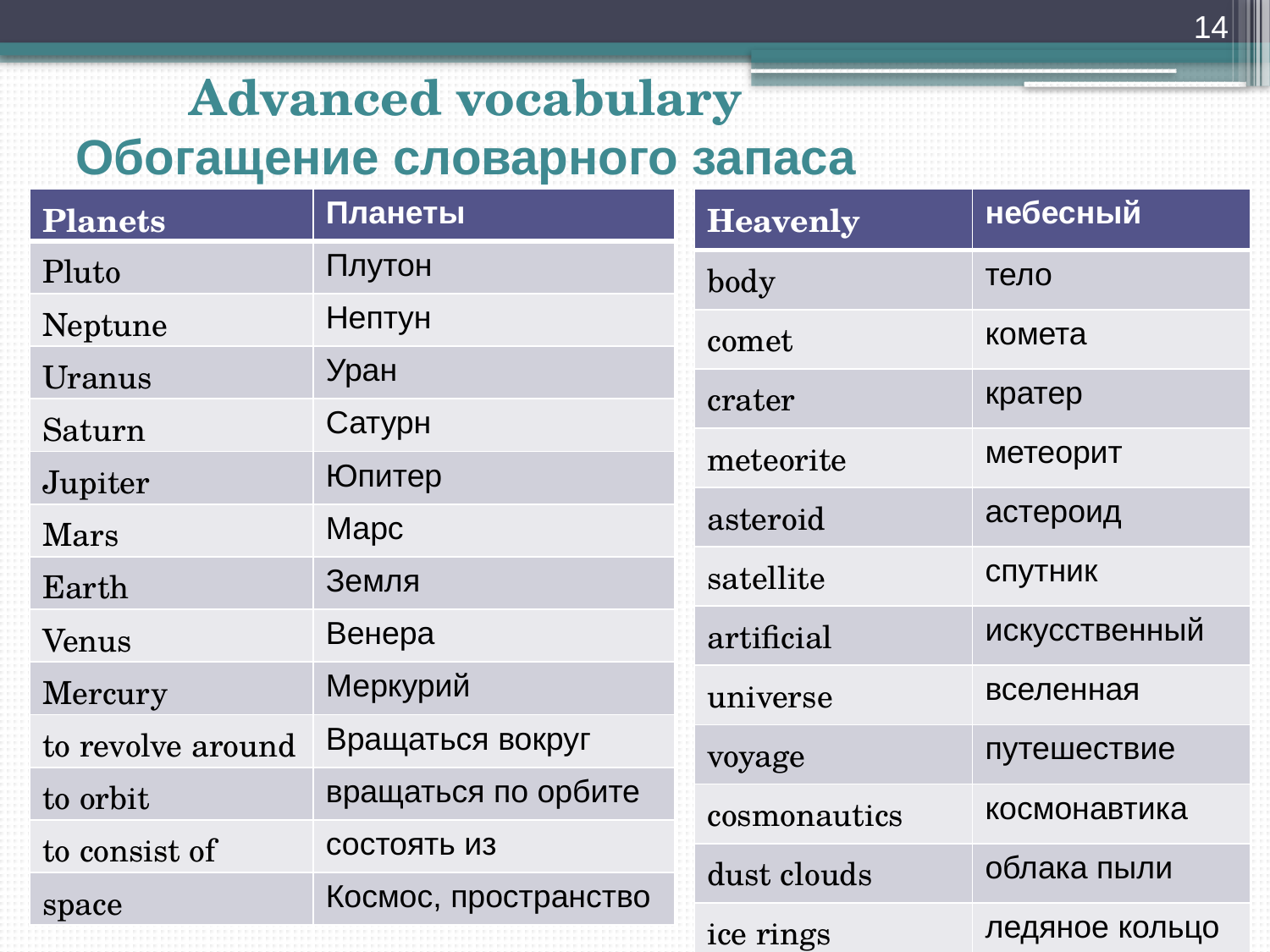

14
Advanced vocabulary
Обогащение словарного запаса
| Planets | Планеты |
| --- | --- |
| Pluto | Плутон |
| Neptune | Нептун |
| Uranus | Уран |
| Saturn | Сатурн |
| Jupiter | Юпитер |
| Mars | Марс |
| Earth | Земля |
| Venus | Венера |
| Mercury | Меркурий |
| to revolve around | Вращаться вокруг |
| to orbit | вращаться по орбите |
| to consist of | состоять из |
| space | Космос, пространство |
| Heavenly | небесный |
| --- | --- |
| body | тело |
| comet | комета |
| crater | кратер |
| meteorite | метеорит |
| asteroid | астероид |
| satellite | спутник |
| artificial | искусственный |
| universe | вселенная |
| voyage | путешествие |
| cosmonautics | космонавтика |
| dust clouds | облака пыли |
| ice rings | ледяное кольцо |
| circle | огибать |